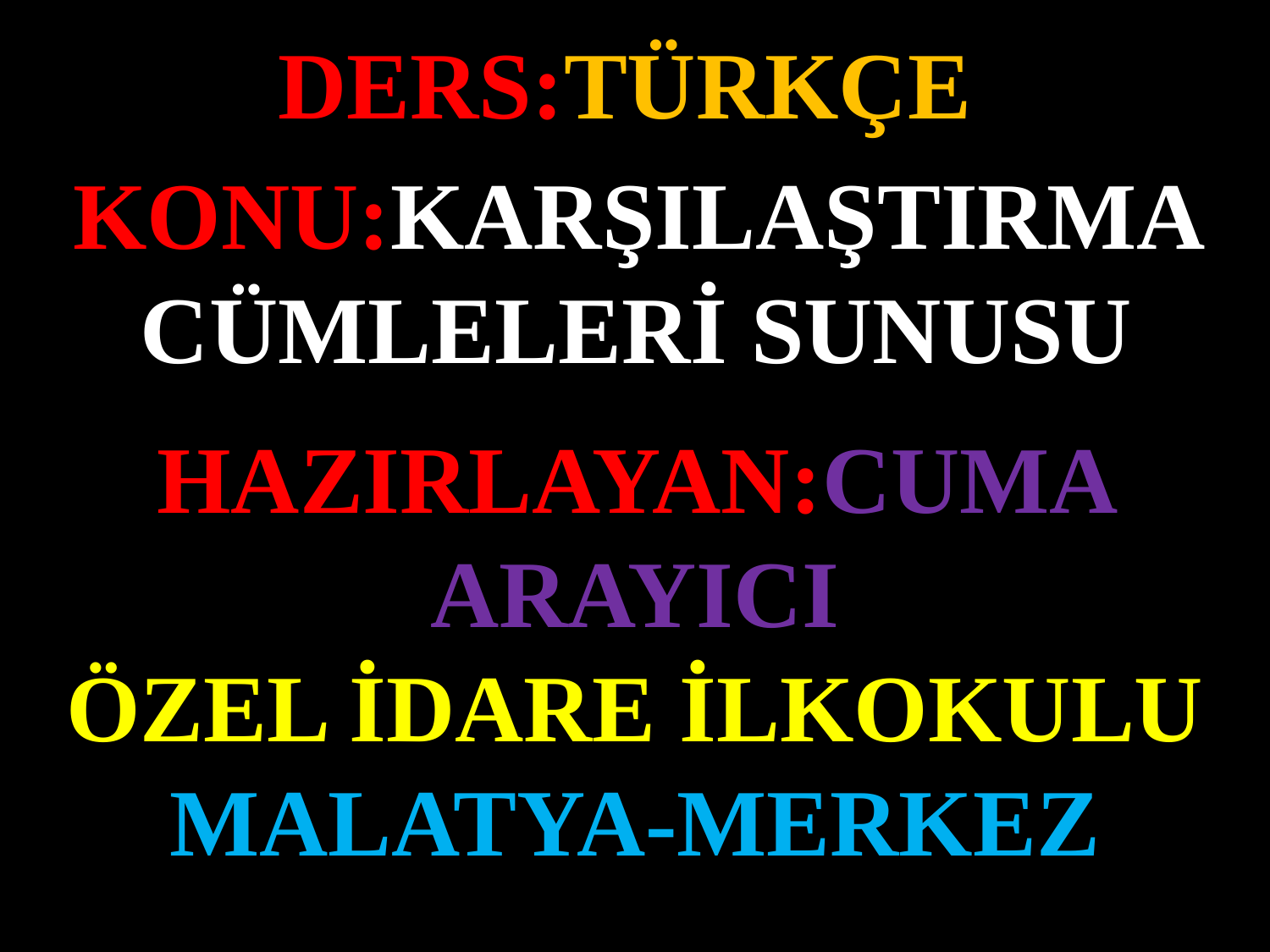

DERS:TÜRKÇE
KONU:KARŞILAŞTIRMA CÜMLELERİ SUNUSU
#
HAZIRLAYAN:CUMA ARAYICI
ÖZEL İDARE İLKOKULU
MALATYA-MERKEZ